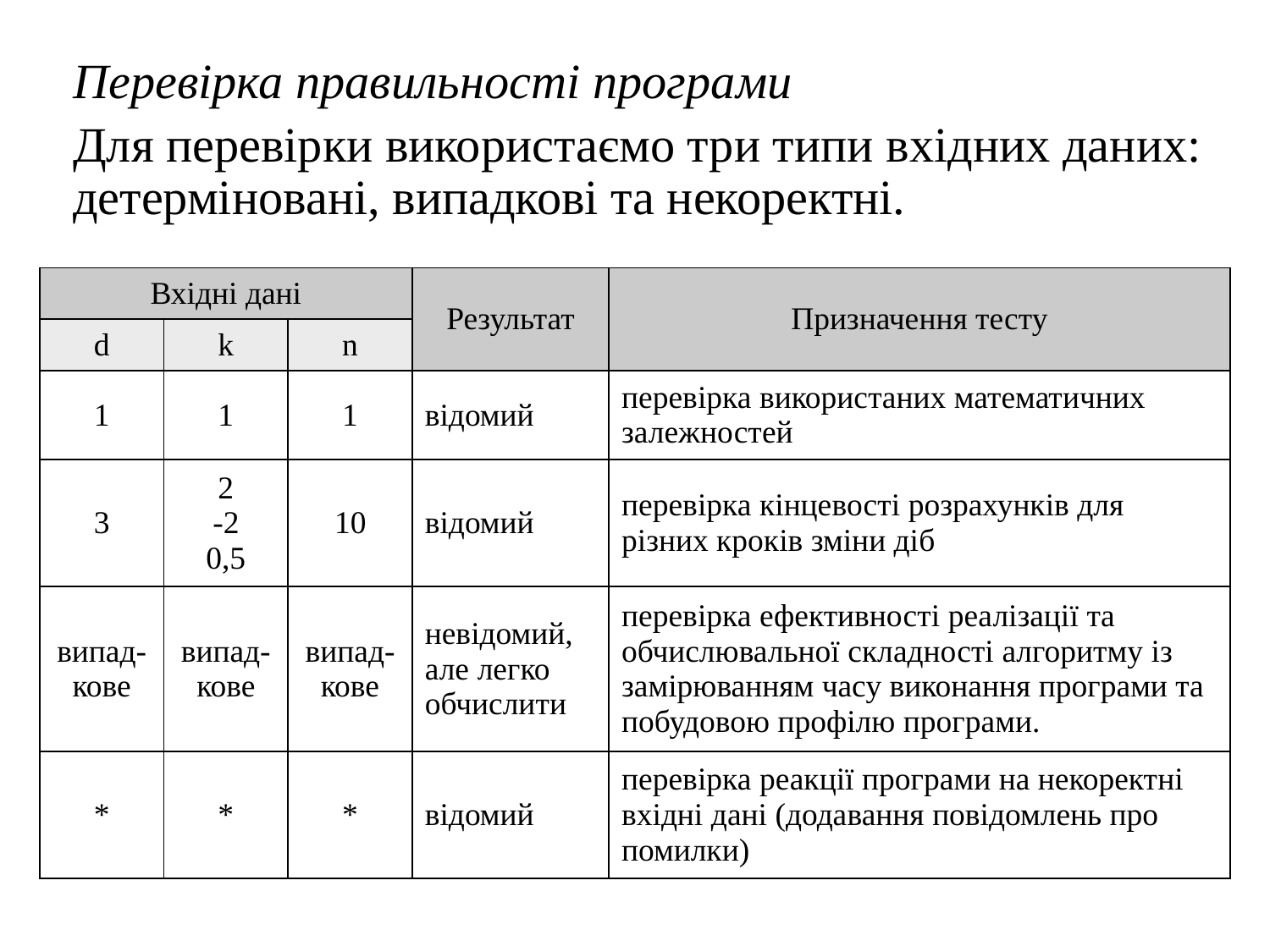

Перевірка правильності програми
	Для перевірки використаємо три типи вхідних даних: детерміновані, випадкові та некоректні.

| Вхідні дані |  |  | Результат | Призначення тесту |
| --- | --- | --- | --- | --- |
| d | k | n |  |  |
| 1 | 1 | 1 | відомий | перевірка використаних математичних залежностей |
| 3 | 2 -2 0,5 | 10 | відомий | перевірка кінцевості розрахунків для різних кроків зміни діб |
| випад-кове | випад-кове | випад-кове | невідомий, але легко обчислити | перевірка ефективності реалізації та обчислювальної складності алгоритму із замірюванням часу виконання програми та побудовою профілю програми. |
| \* | \* | \* | відомий | перевірка реакції програми на некоректні вхідні дані (додавання повідомлень про помилки) |